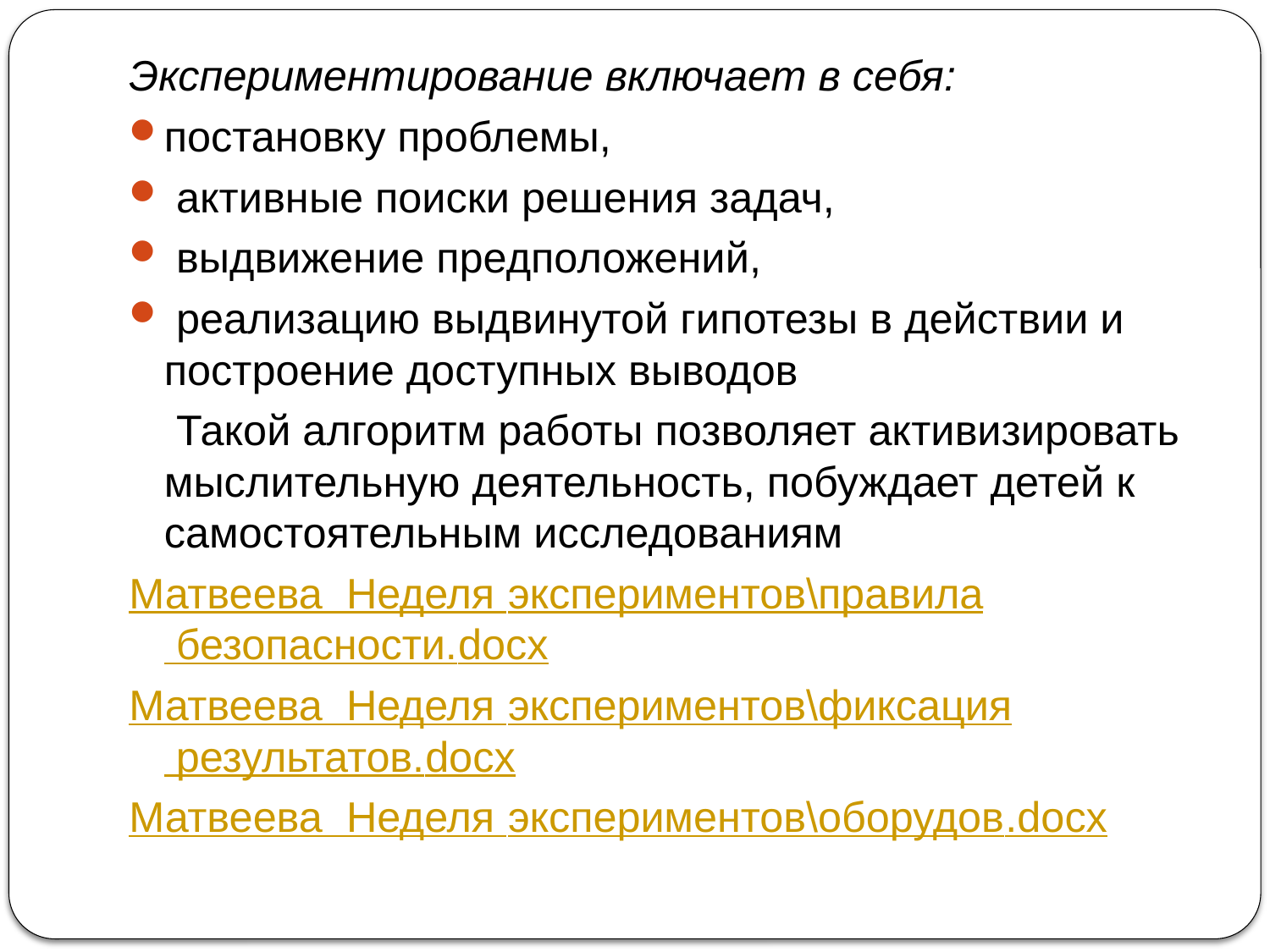

#
Экспериментирование включает в себя:
постановку проблемы,
 активные поиски решения задач,
 выдвижение предположений,
 реализацию выдвинутой гипотезы в действии и построение доступных выводов
    Такой алгоритм работы позволяет активизировать мыслительную деятельность, побуждает детей к самостоятельным исследованиям
Матвеева  Неделя экспериментов\правила безопасности.docx
Матвеева  Неделя экспериментов\фиксация результатов.docx
Матвеева  Неделя экспериментов\оборудов.docx